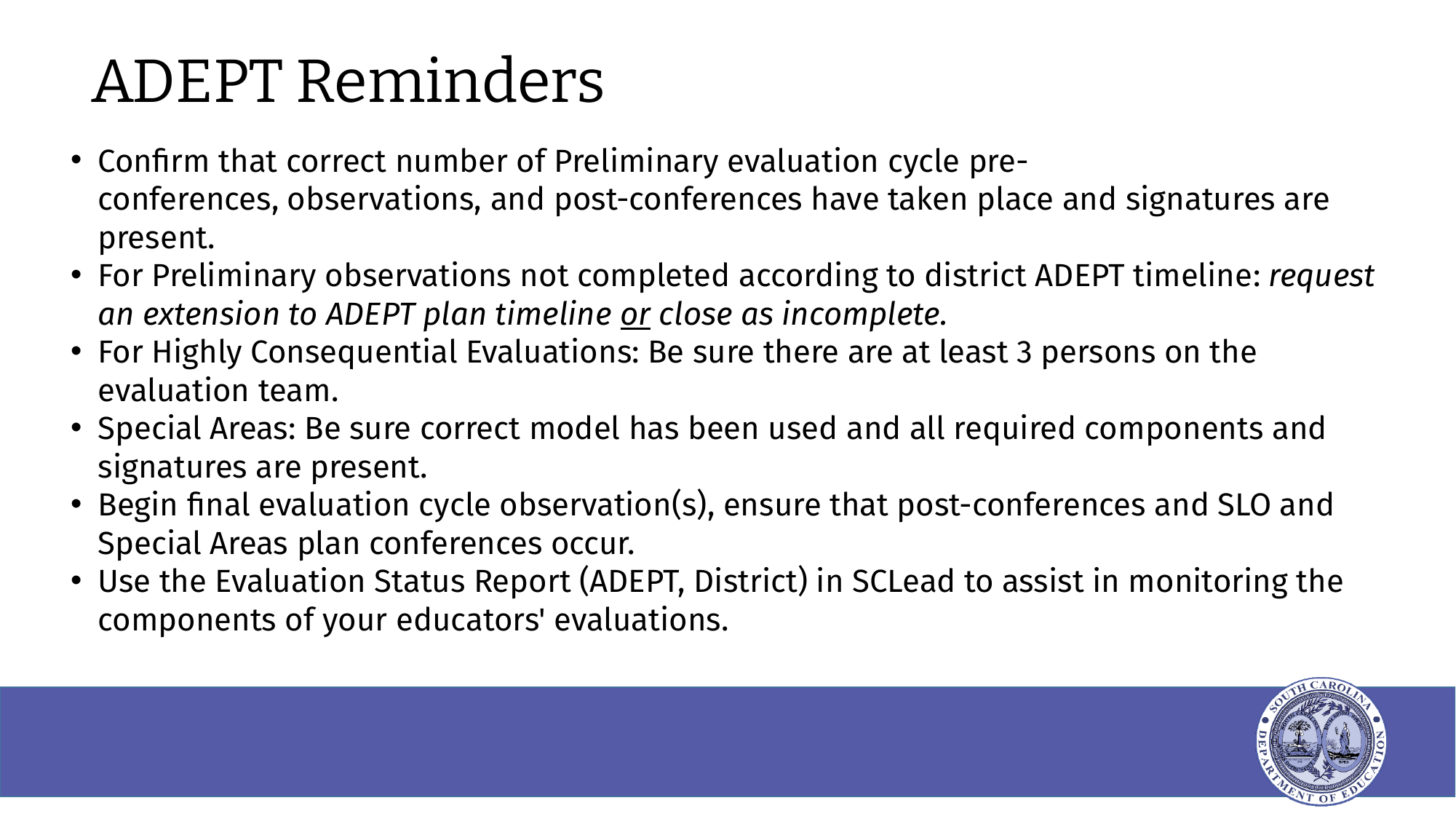

# ADEPT Reminders
Confirm that correct number of Preliminary evaluation cycle pre-conferences, observations, and post-conferences have taken place and signatures are present. ​
For Preliminary observations not completed according to district ADEPT timeline​: request an extension to ADEPT plan timeline or​ close as incomplete​.
For Highly Consequential Evaluations: Be sure there are at least 3 persons on the evaluation team. ​
Special Areas​: Be sure correct model has been used and all required components and signatures are present.
Begin final evaluation cycle observation(s), ensure that post-conferences and SLO and Special Areas plan conferences occur.
Use the Evaluation Status Report (ADEPT, District) in SCLead to assist in monitoring the components of your educators' evaluations.